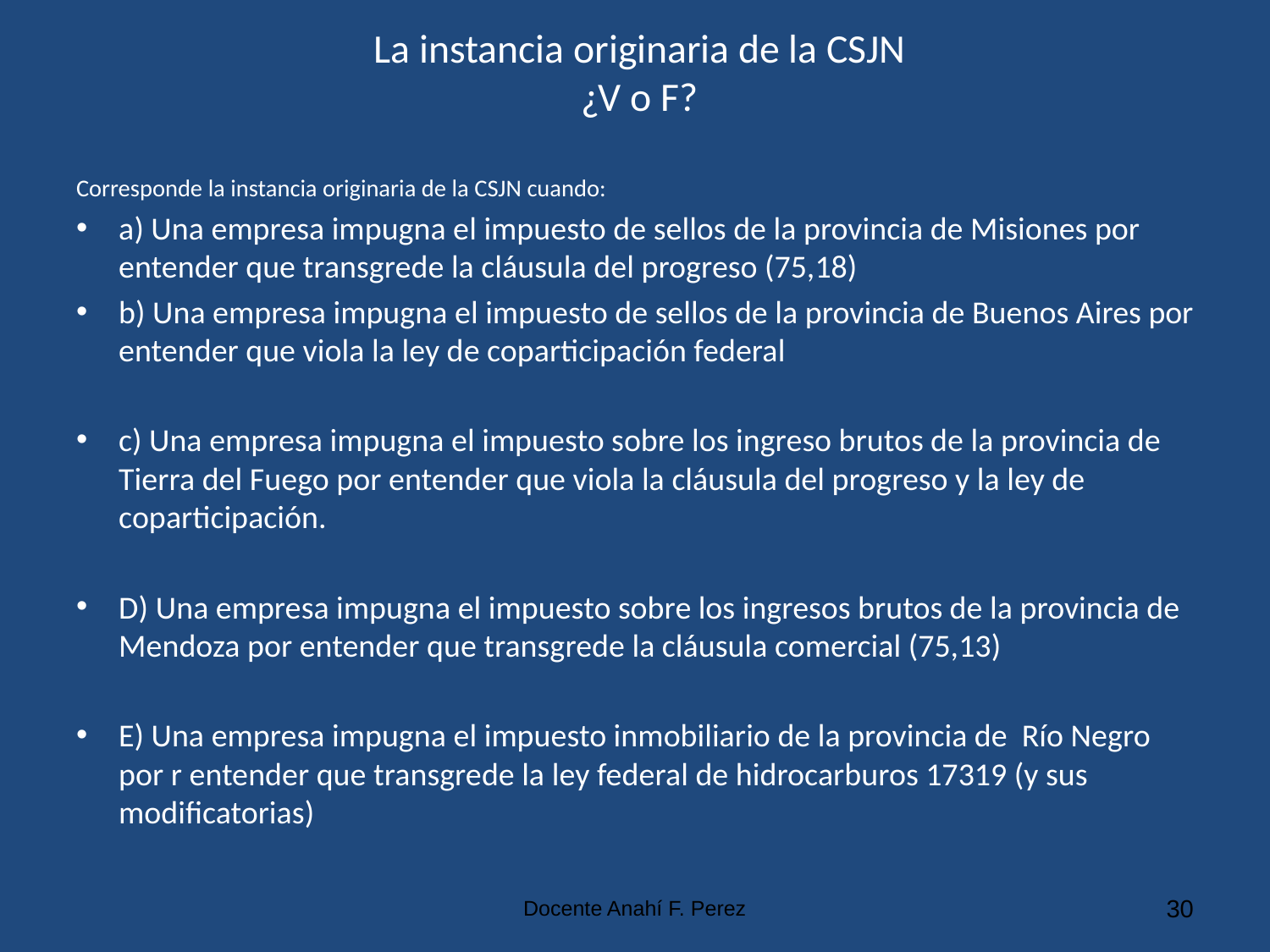

# La instancia originaria de la CSJN ¿V o F?
Corresponde la instancia originaria de la CSJN cuando:
a) Una empresa impugna el impuesto de sellos de la provincia de Misiones por entender que transgrede la cláusula del progreso (75,18)
b) Una empresa impugna el impuesto de sellos de la provincia de Buenos Aires por entender que viola la ley de coparticipación federal

c) Una empresa impugna el impuesto sobre los ingreso brutos de la provincia de Tierra del Fuego por entender que viola la cláusula del progreso y la ley de coparticipación.

D) Una empresa impugna el impuesto sobre los ingresos brutos de la provincia de Mendoza por entender que transgrede la cláusula comercial (75,13)

E) Una empresa impugna el impuesto inmobiliario de la provincia de  Río Negro por r entender que transgrede la ley federal de hidrocarburos 17319 (y sus modificatorias)

Docente Anahí F. Perez
30